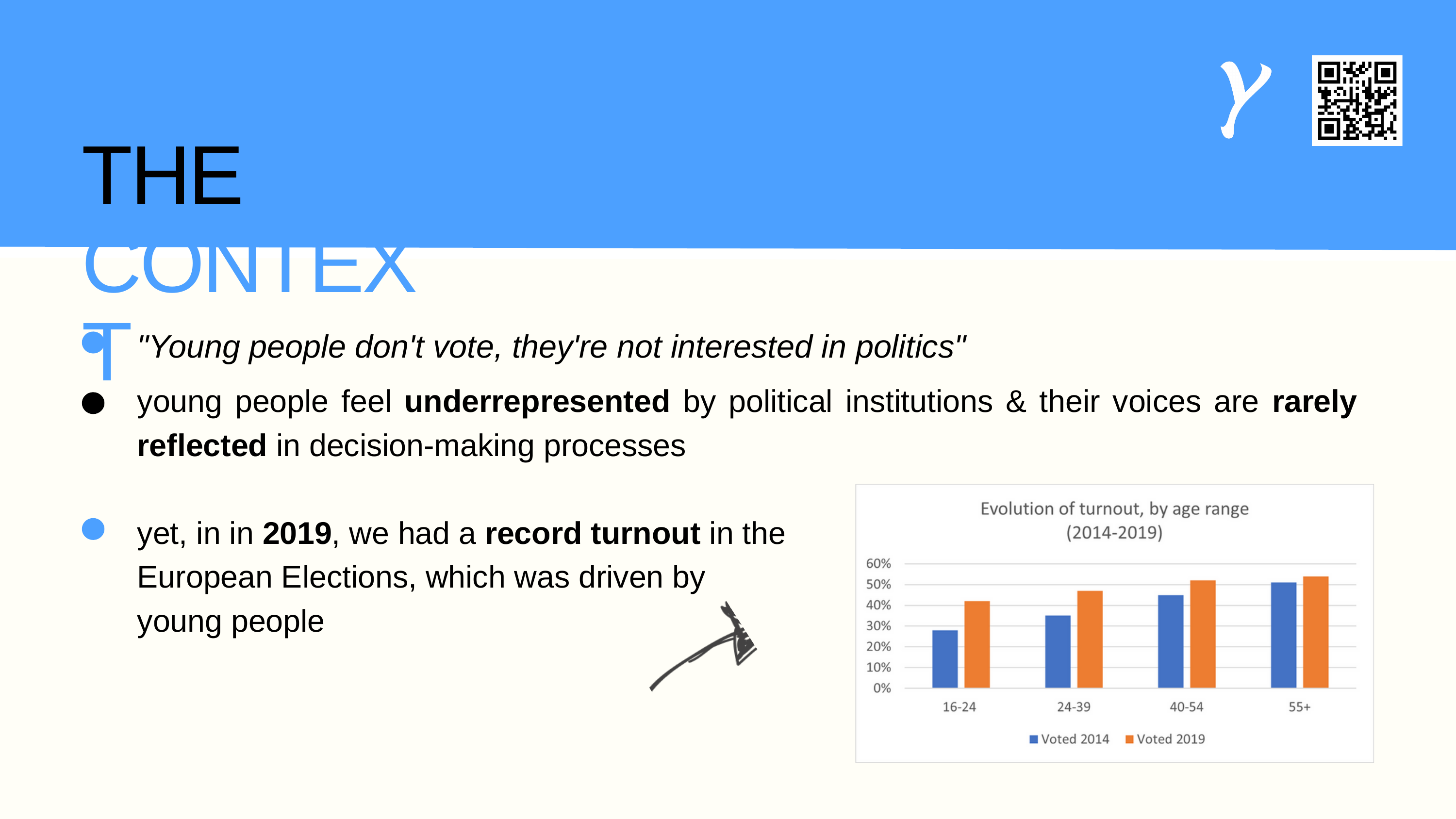

THE CONTEXT
"Young people don't vote, they're not interested in politics"

young people feel underrepresented by political institutions & their voices are rarely reflected in decision-making processes

yet, in in 2019, we had a record turnout in the
European Elections, which was driven by
young people